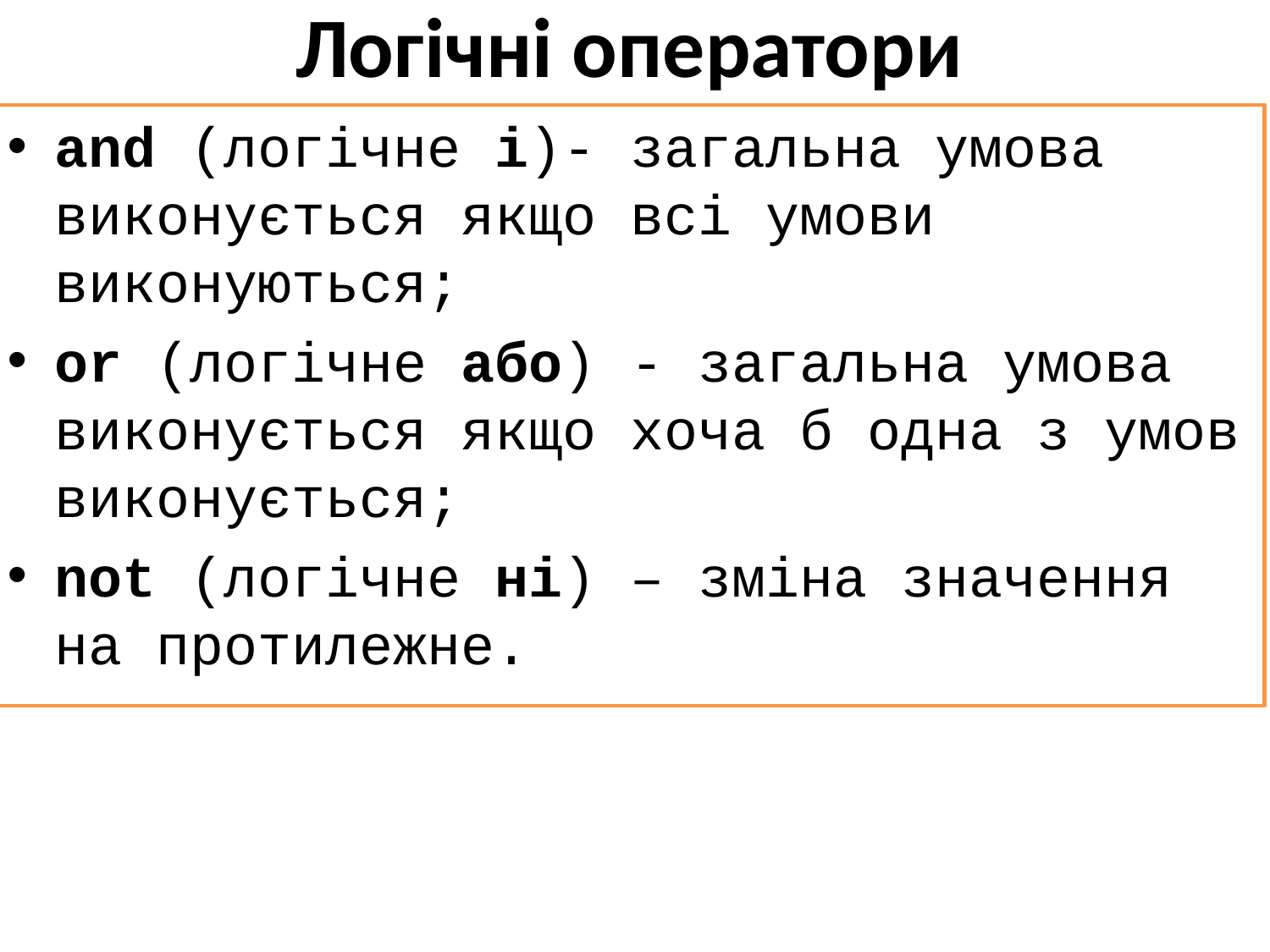

# Логічні оператори
and (логічне і)- загальна умова виконується якщо всі умови виконуються;
or (логічне або) - загальна умова виконується якщо хоча б одна з умов виконується;
not (логічне ні) – зміна значення на протилежне.